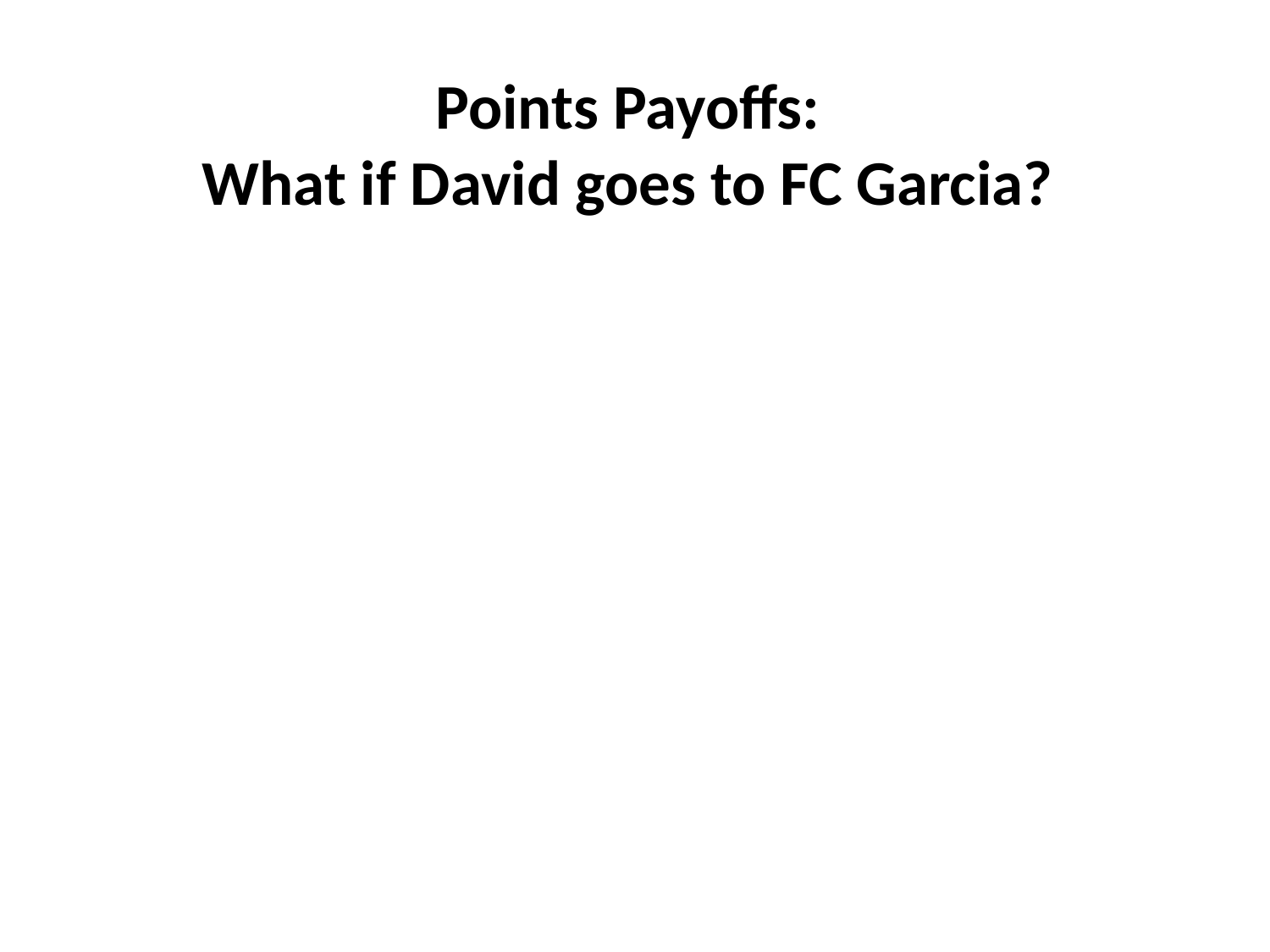

# Points Payoffs: What if David goes to FC Garcia?